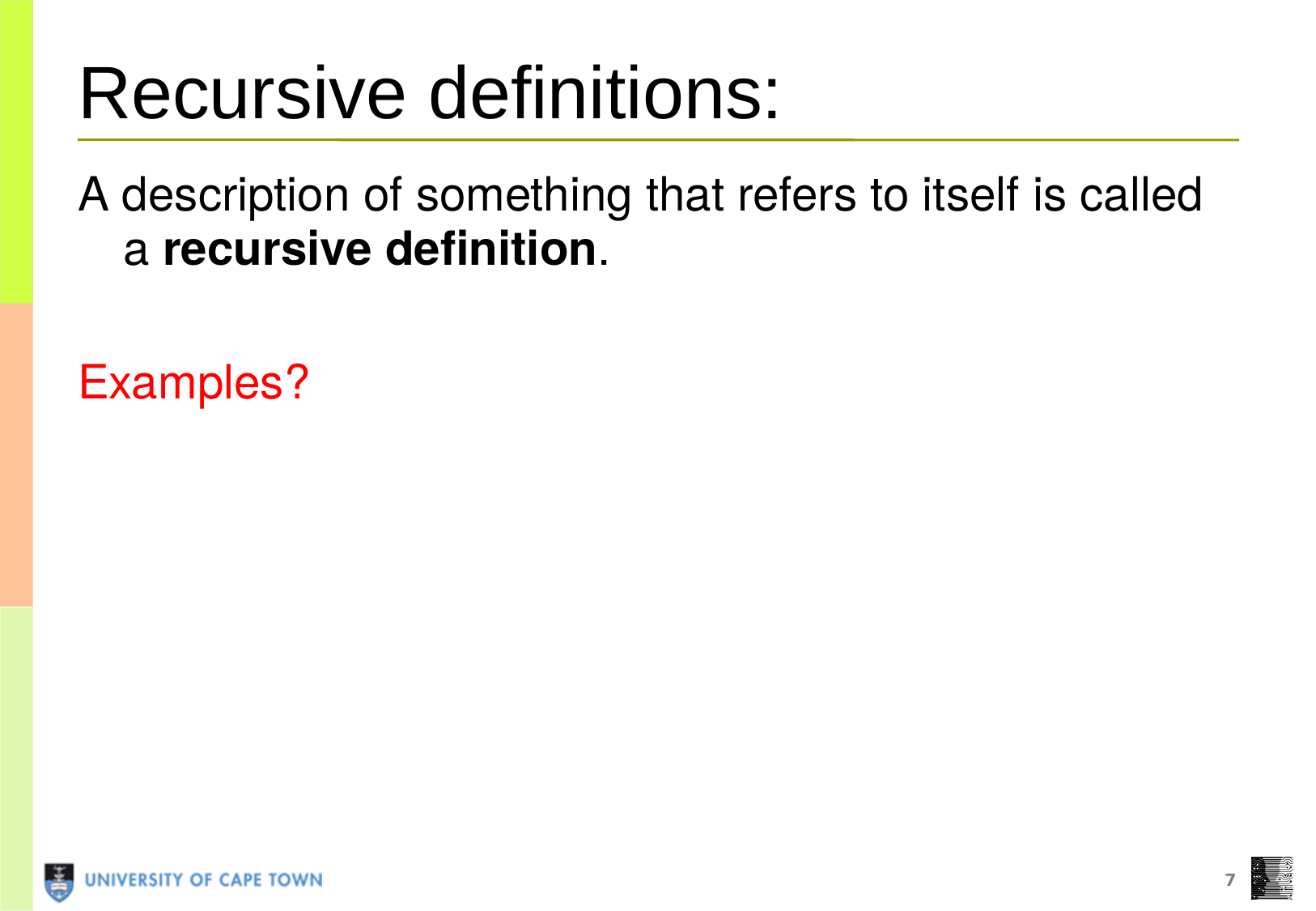

# Recursive definitions:
A description of something that refers to itself is called a recursive definition.

Examples?
7